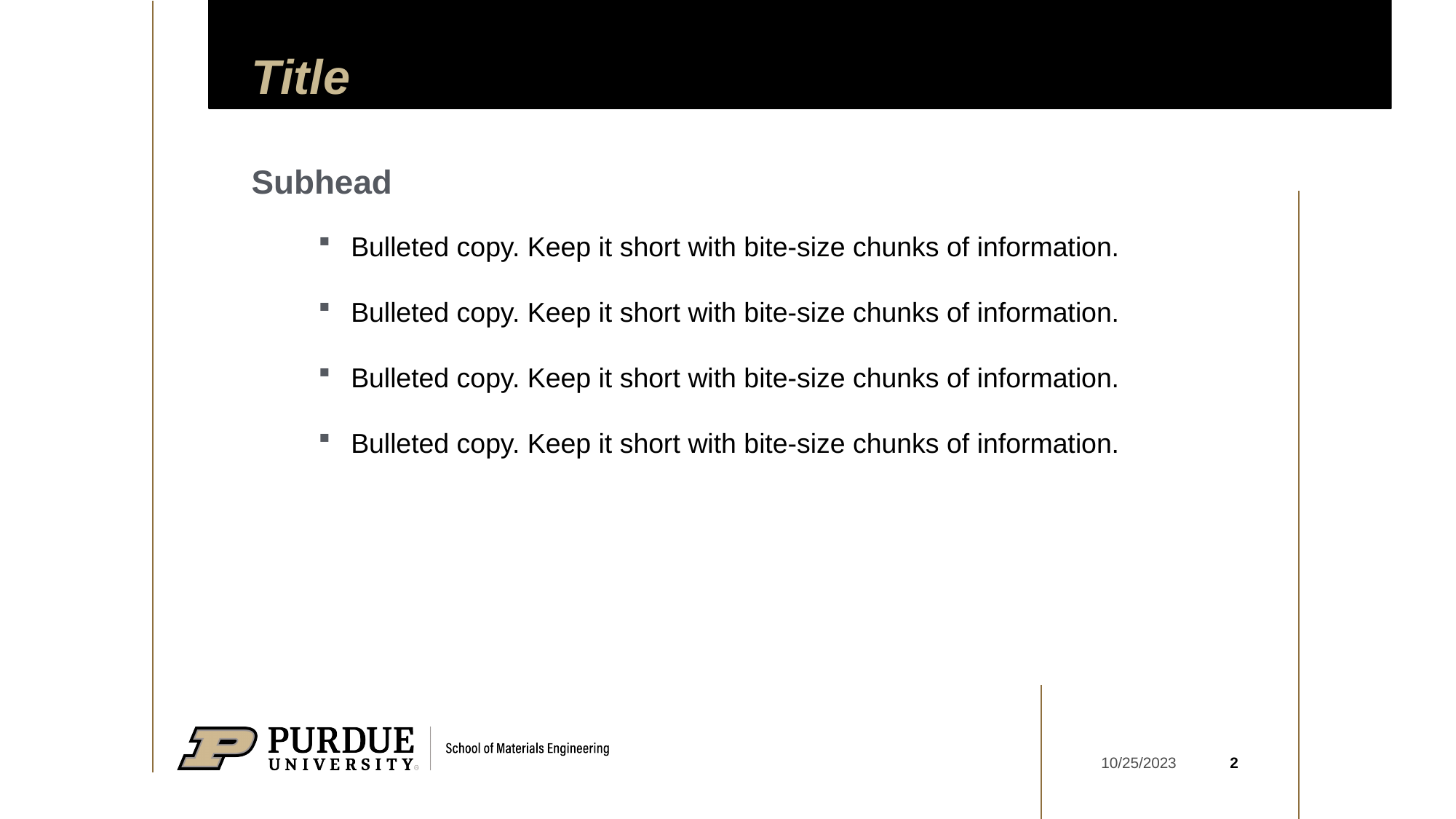

# Title
Subhead
Bulleted copy. Keep it short with bite-size chunks of information.

Bulleted copy. Keep it short with bite-size chunks of information.

Bulleted copy. Keep it short with bite-size chunks of information.

Bulleted copy. Keep it short with bite-size chunks of information.
2
10/25/2023